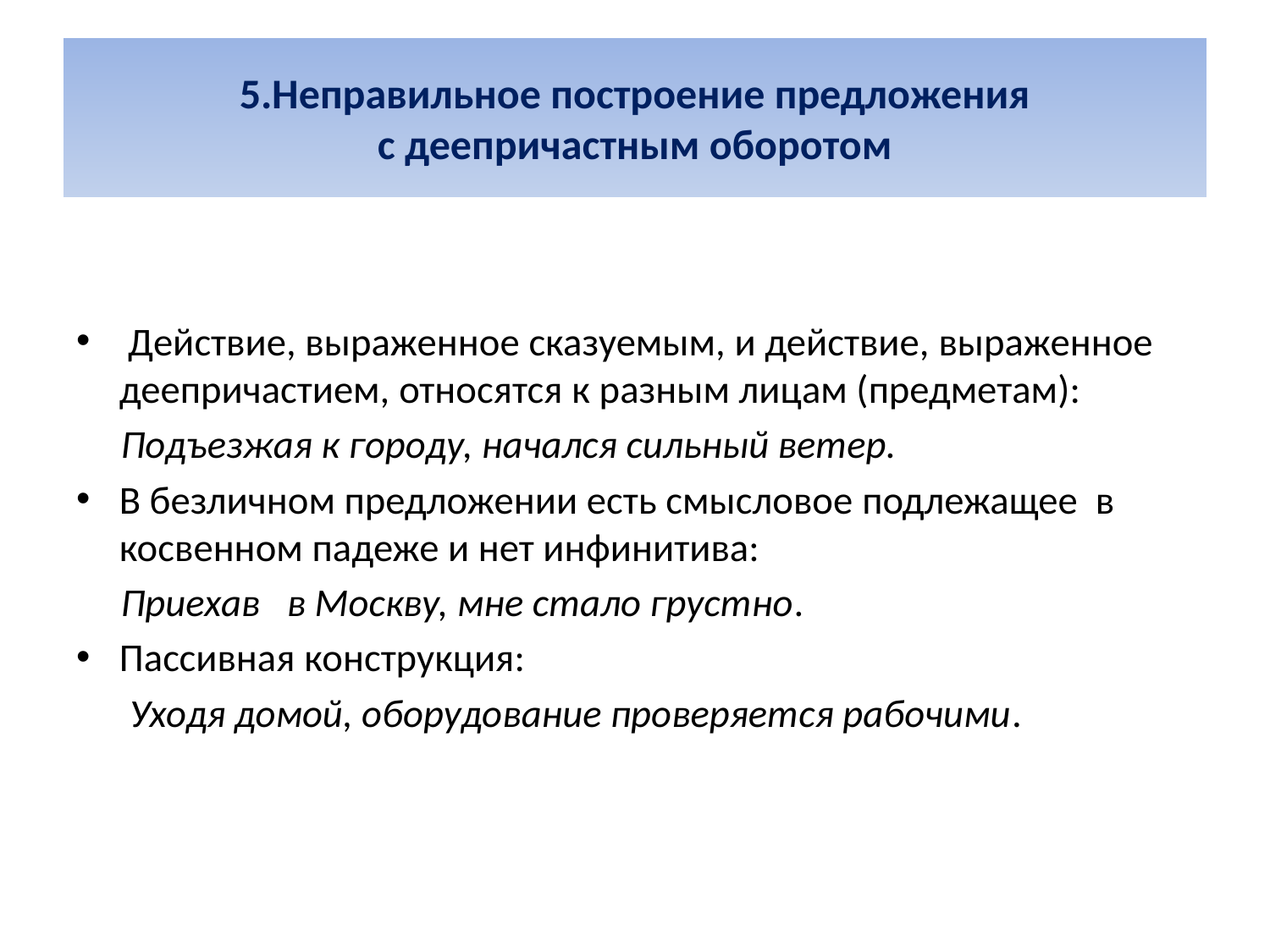

# 5.Неправильное построение предложения с деепричастным оборотом

 Действие, выраженное сказуемым, и действие, выраженное деепричастием, относятся к разным лицам (предметам):
     Подъезжая к городу, начался сильный ветер.
В безличном предложении есть смысловое подлежащее  в косвенном падеже и нет инфинитива:
     Приехав   в Москву, мне стало грустно.
Пассивная конструкция:
      Уходя домой, оборудование проверяется рабочими.